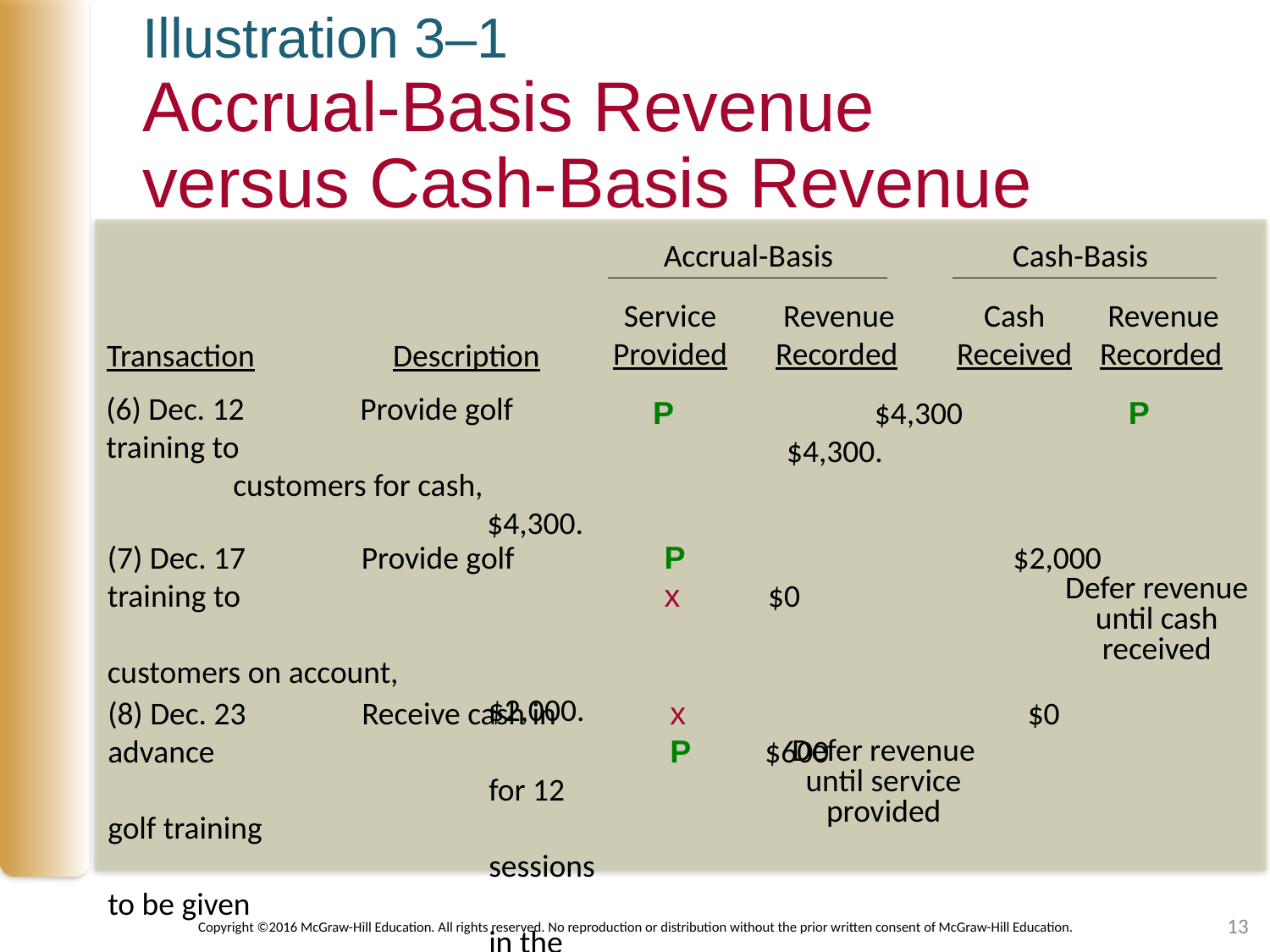

# Illustration 3–1 Accrual-Basis Revenue versus Cash-Basis Revenue

Accrual-Basis                         Cash-Basis
Service
Provided
Cash
Received
Revenue
Recorded
Revenue
Recorded
Transaction
Description
(6) Dec. 12	Provide golf training to			customers for cash,
			$4,300.
	P		$4,300		P		$4,300.
(7) Dec. 17	Provide golf training to
			customers on account,
 			$2,000.
	P			$2,000		x   	 $0
Defer revenue until cash received
(8) Dec. 23	Receive cash in advance
			for 12 golf training
			sessions to be given
			in the future, $600.
	x		 	 $0		P   	$600
Defer revenue until service provided
13
Copyright ©2016 McGraw-Hill Education. All rights reserved. No reproduction or distribution without the prior written consent of McGraw-Hill Education.